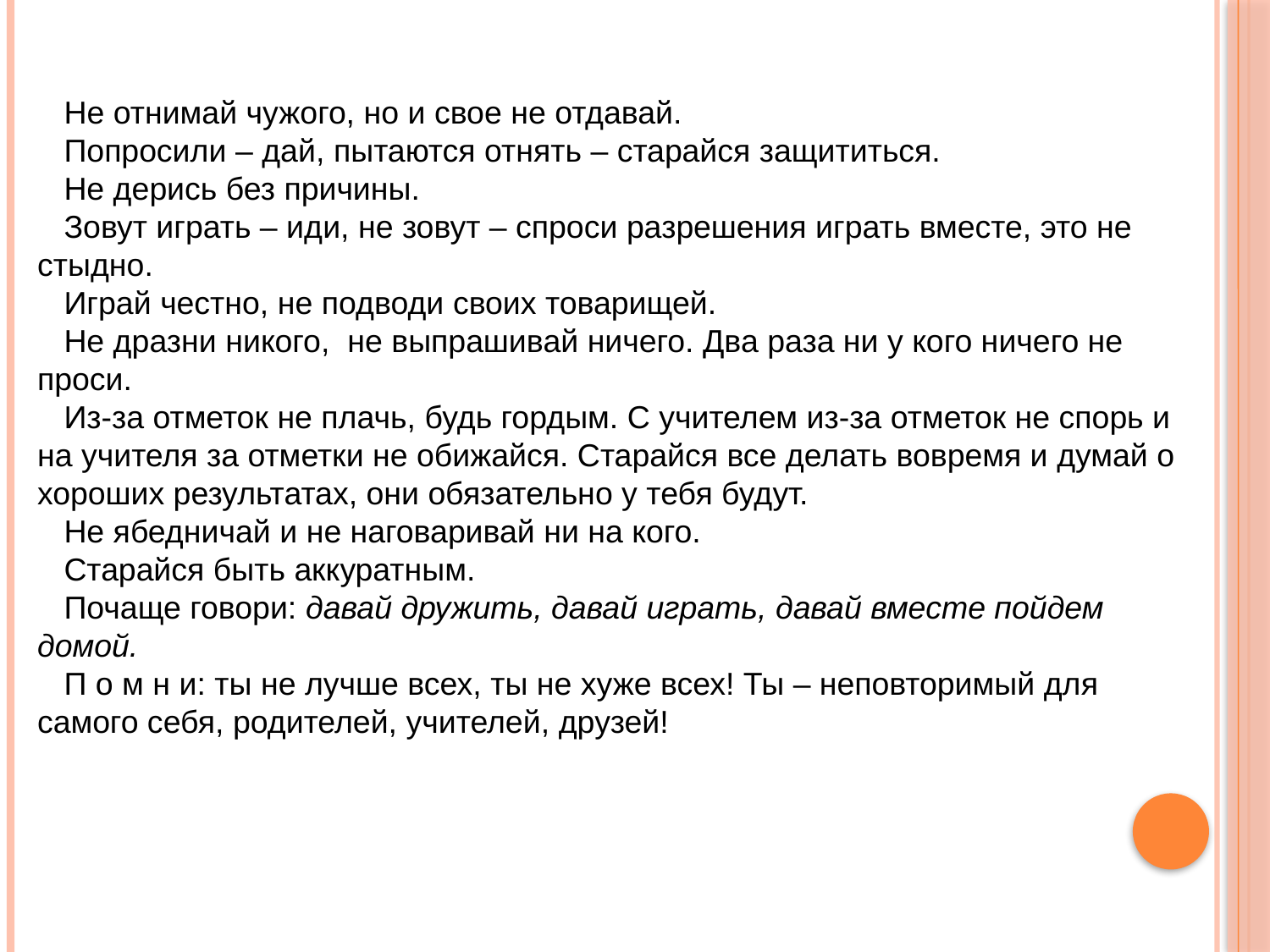

Не отнимай чужого, но и свое не отдавай.
   Попросили – дай, пытаются отнять – старайся защититься.
   Не дерись без причины.
   Зовут играть – иди, не зовут – спроси разрешения играть вместе, это не стыдно.
   Играй честно, не подводи своих товарищей.
   Не дразни никого,  не выпрашивай ничего. Два раза ни у кого ничего не проси.
   Из-за отметок не плачь, будь гордым. С учителем из-за отметок не спорь и на учителя за отметки не обижайся. Старайся все делать вовремя и думай о хороших результатах, они обязательно у тебя будут.
   Не ябедничай и не наговаривай ни на кого.
   Старайся быть аккуратным.
   Почаще говори: давай дружить, давай играть, давай вместе пойдем домой.
   П о м н и: ты не лучше всех, ты не хуже всех! Ты – неповторимый для самого себя, родителей, учителей, друзей!